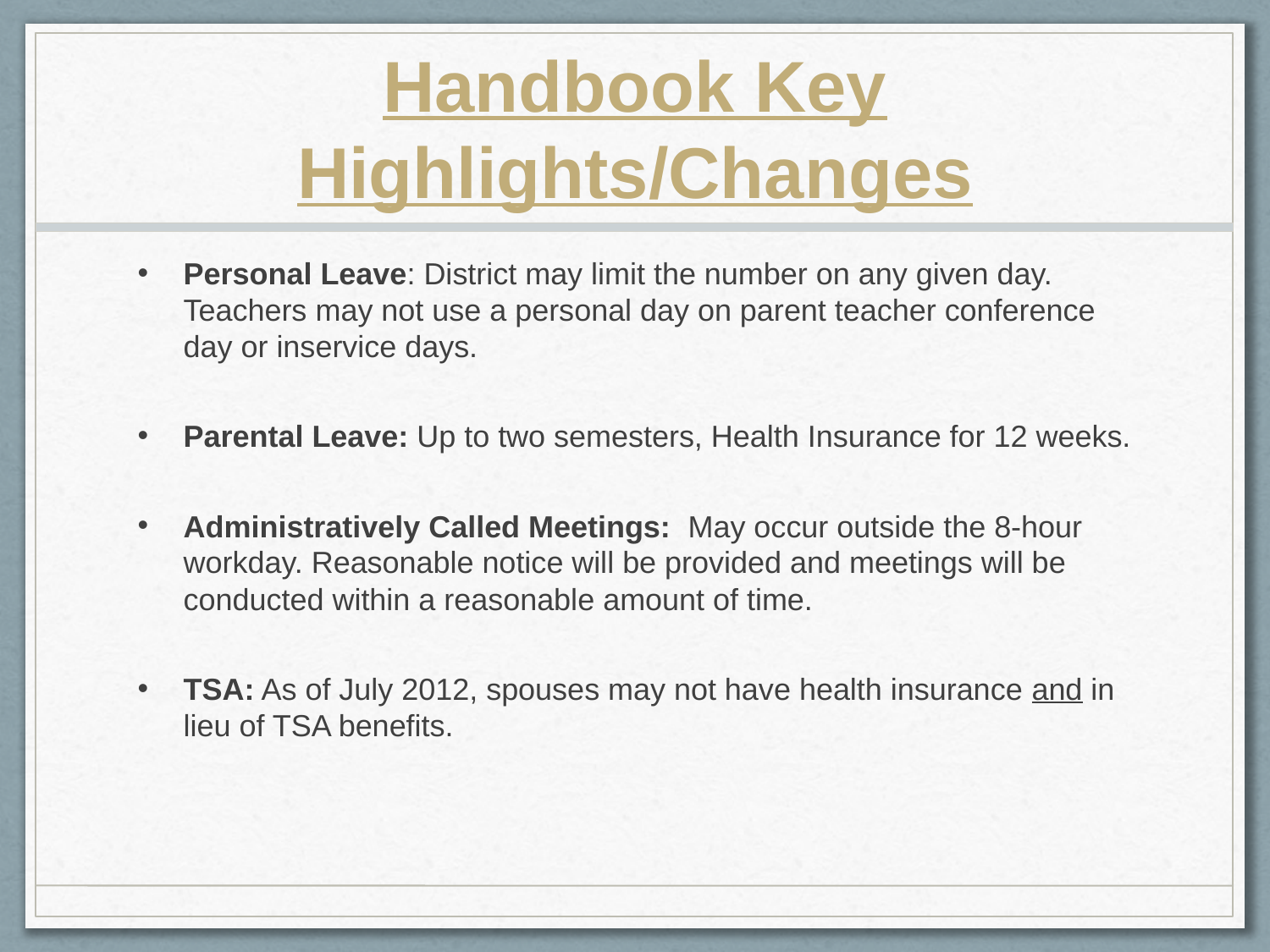

# Handbook Key Highlights/Changes
Personal Leave: District may limit the number on any given day. Teachers may not use a personal day on parent teacher conference day or inservice days.

Parental Leave: Up to two semesters, Health Insurance for 12 weeks.

Administratively Called Meetings:  May occur outside the 8-hour workday. Reasonable notice will be provided and meetings will be conducted within a reasonable amount of time.

TSA: As of July 2012, spouses may not have health insurance and in lieu of TSA benefits.